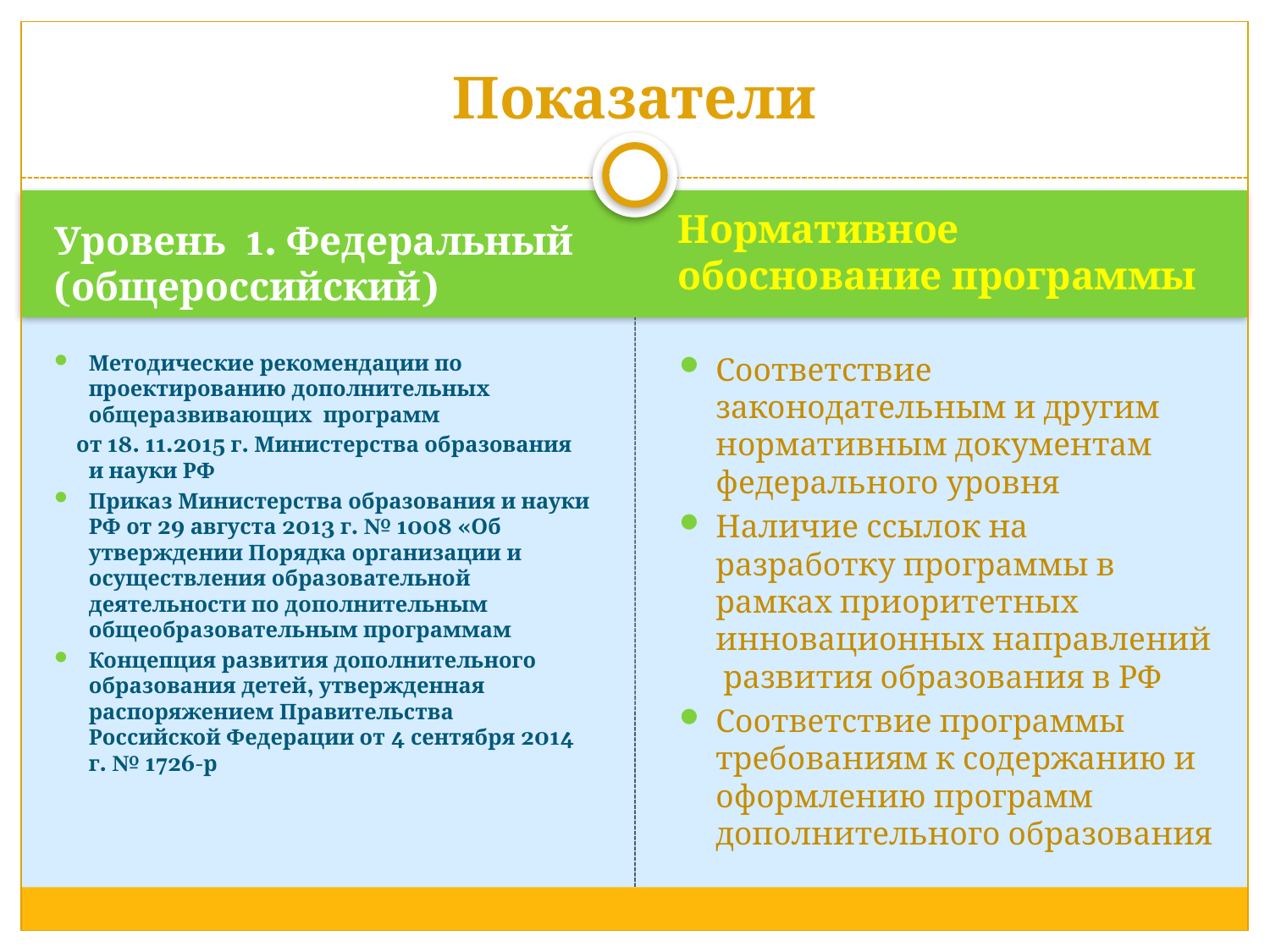

# Показатели

Нормативное  обоснование программы

Уровень  1. Федеральный (общероссийский)
Методические рекомендации по проектированию дополнительных общеразвивающих  программ
    от 18. 11.2015 г. Министерства образования и науки РФ
Приказ Министерства образования и науки РФ от 29 августа 2013 г. № 1008 «Об утверждении Порядка организации и осуществления образовательной деятельности по дополнительным общеобразовательным программам
Концепция развития дополнительного образования детей, утвержденная распоряжением Правительства Российской Федерации от 4 сентября 2014 г. № 1726-р

Соответствие законодательным и другим нормативным документам федерального уровня
Наличие ссылок на разработку программы в рамках приоритетных инновационных направлений  развития образования в РФ
Соответствие программы требованиям к содержанию и оформлению программ дополнительного образования